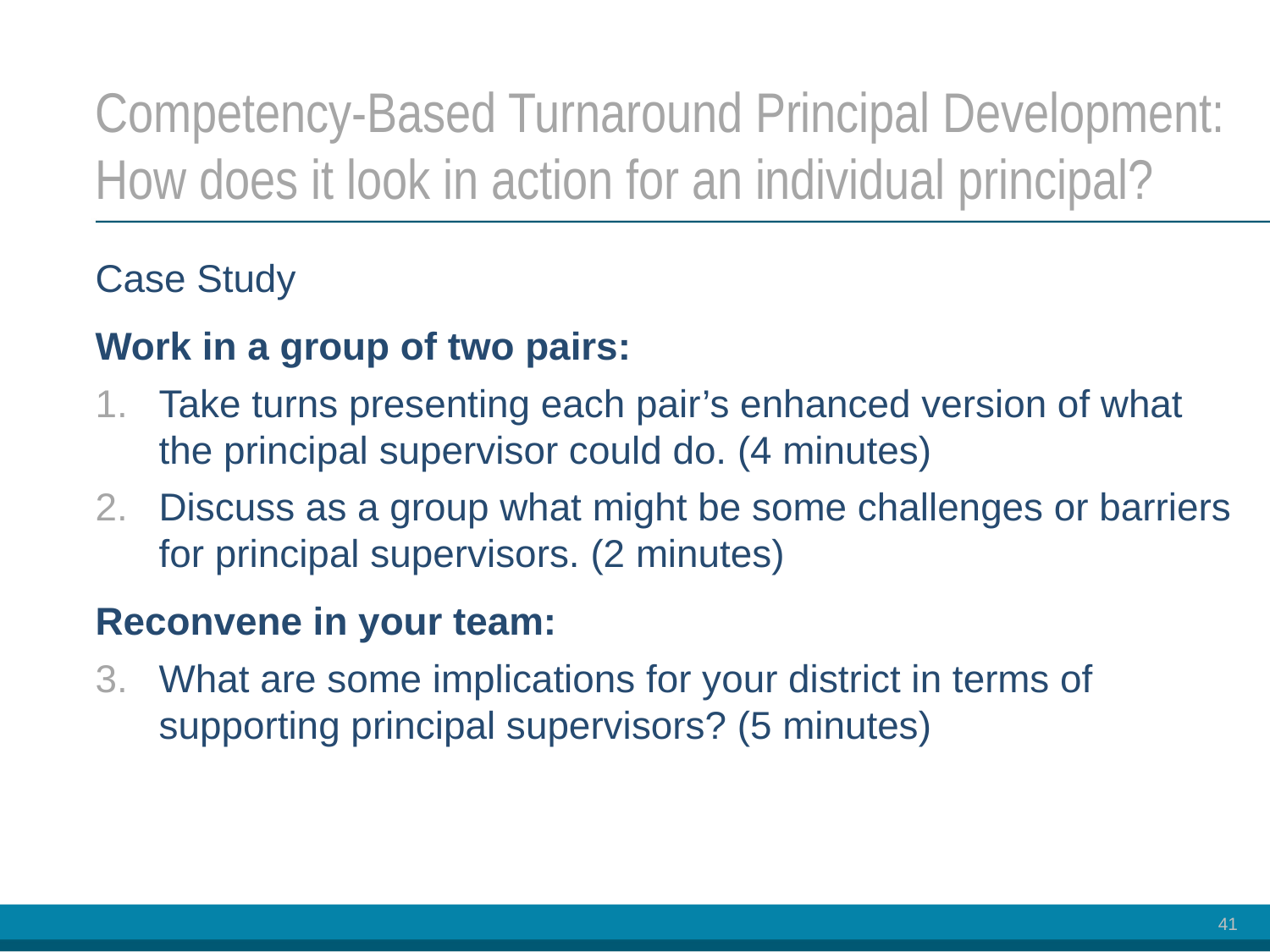

# Competency-Based Turnaround Principal Development: How does it look in action for an individual principal?
Case Study
Work in a group of two pairs:
Take turns presenting each pair’s enhanced version of what the principal supervisor could do. (4 minutes)
Discuss as a group what might be some challenges or barriers for principal supervisors. (2 minutes)
Reconvene in your team:
What are some implications for your district in terms of supporting principal supervisors? (5 minutes)

41